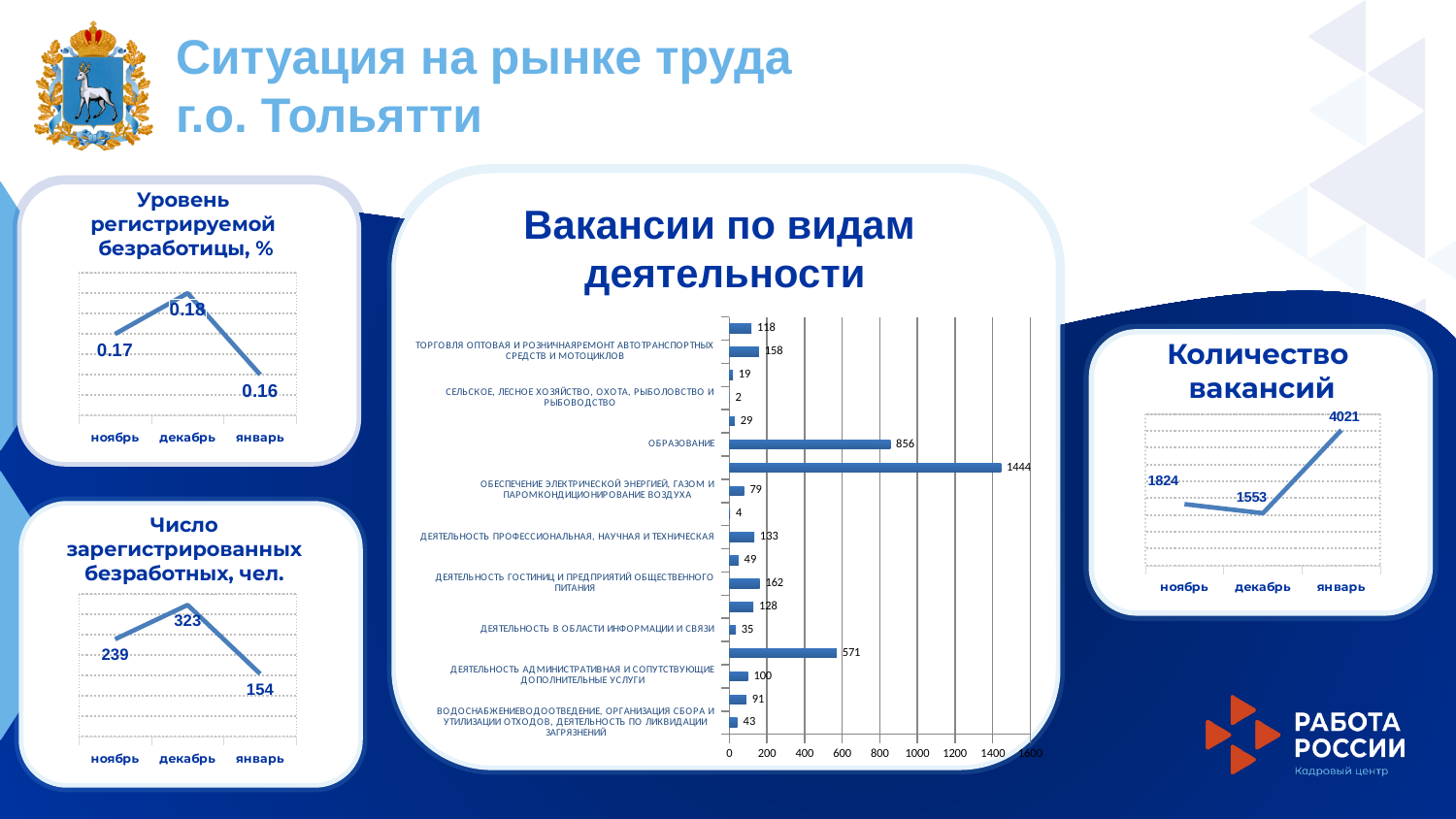

Ситуация на рынке труда
г.о. Тольятти

Уровень
регистрируемой
безработицы, %
Вакансии по видам
деятельности

### Chart

| Category | Уровень |
|---|---|
| ноябрь | 0.17 |
| декабрь | 0.18 |
| январь | 0.16 |

### Chart

| Category | Вакансии |
|---|---|
| ВОДОСНАБЖЕНИЕВОДООТВЕДЕНИЕ, ОРГАНИЗАЦИЯ СБОРА И УТИЛИЗАЦИИ ОТХОДОВ, ДЕЯТЕЛЬНОСТЬ ПО ЛИКВИДАЦИИ ЗАГРЯЗНЕНИЙ | 43.0 |
| ГОСУДАРСТВЕННОЕ УПРАВЛЕНИЕ И ОБЕСПЕЧЕНИЕ ВОЕННОЙ БЕЗОПАСНОСТИСОЦИАЛЬНОЕ ОБЕСПЕЧЕНИЕ | 91.0 |
| ДЕЯТЕЛЬНОСТЬ АДМИНИСТРАТИВНАЯ И СОПУТСТВУЮЩИЕ ДОПОЛНИТЕЛЬНЫЕ УСЛУГИ | 100.0 |
| ДЕЯТЕЛЬНОСТЬ В ОБЛАСТИ ЗДРАВООХРАНЕНИЯ И СОЦИАЛЬНЫХ УСЛУГ | 571.0 |
| ДЕЯТЕЛЬНОСТЬ В ОБЛАСТИ ИНФОРМАЦИИ И СВЯЗИ | 35.0 |
| ДЕЯТЕЛЬНОСТЬ В ОБЛАСТИ КУЛЬТУРЫ, СПОРТА, ОРГАНИЗАЦИИ ДОСУГА И РАЗВЛЕЧЕНИЙ | 128.0 |
| ДЕЯТЕЛЬНОСТЬ ГОСТИНИЦ И ПРЕДПРИЯТИЙ ОБЩЕСТВЕННОГО ПИТАНИЯ | 162.0 |
| ДЕЯТЕЛЬНОСТЬ ПО ОПЕРАЦИЯМ С НЕДВИЖИМЫМ ИМУЩЕСТВОМ | 49.0 |
| ДЕЯТЕЛЬНОСТЬ ПРОФЕССИОНАЛЬНАЯ, НАУЧНАЯ И ТЕХНИЧЕСКАЯ | 133.0 |
| ДЕЯТЕЛЬНОСТЬ ФИНАНСОВАЯ И СТРАХОВАЯ | 4.0 |
| ОБЕСПЕЧЕНИЕ ЭЛЕКТРИЧЕСКОЙ ЭНЕРГИЕЙ, ГАЗОМ И ПАРОМКОНДИЦИОНИРОВАНИЕ ВОЗДУХА | 79.0 |
| ОБРАБАТЫВАЮЩИЕ ПРОИЗВОДСТВА | 1444.0 |
| ОБРАЗОВАНИЕ | 856.0 |
| ПРЕДОСТАВЛЕНИЕ ПРОЧИХ ВИДОВ УСЛУГ | 29.0 |
| СЕЛЬСКОЕ, ЛЕСНОЕ ХОЗЯЙСТВО, ОХОТА, РЫБОЛОВСТВО И РЫБОВОДСТВО | 2.0 |
| СТРОИТЕЛЬСТВО | 19.0 |
| ТОРГОВЛЯ ОПТОВАЯ И РОЗНИЧНАЯРЕМОНТ АВТОТРАНСПОРТНЫХ СРЕДСТВ И МОТОЦИКЛОВ | 158.0 |
| ТРАНСПОРТИРОВКА И ХРАНЕНИЕ | 118.0 |
Количество
вакансий

### Chart

| Category | Ряд 1 |
|---|---|
| ноябрь | 1824.0 |
| декабрь | 1553.0 |
| январь | 4021.0 |
Число
зарегистрированных
безработных, чел.

### Chart

| Category | Ряд 1 |
|---|---|
| ноябрь | 239.0 |
| декабрь | 323.0 |
| январь | 154.0 |